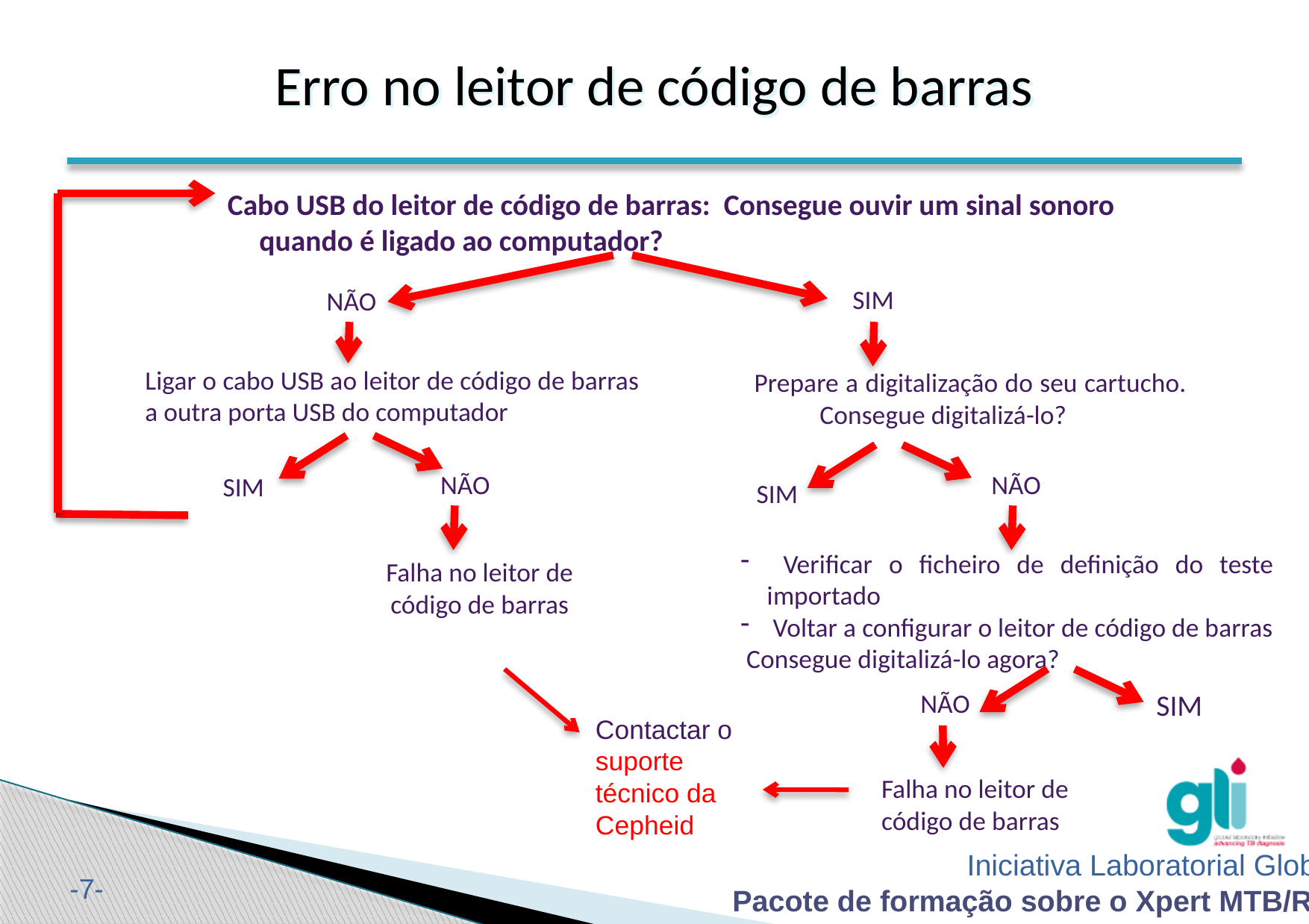

Erro no leitor de código de barras
#
Cabo USB do leitor de código de barras:  Consegue ouvir um sinal sonoro quando é ligado ao computador?

SIM
 NÃO
Ligar o cabo USB ao leitor de código de barras a outra porta USB do computador
Prepare a digitalização do seu cartucho.            Consegue digitalizá-lo?
 NÃO
 NÃO
SIM
SIM
 Verificar o ficheiro de definição do teste importado
 Voltar a configurar o leitor de código de barras
 Consegue digitalizá-lo agora?
Falha no leitor de código de barras
 NÃO
SIM
Contactar o suporte técnico da Cepheid
Falha no leitor de
código de barras